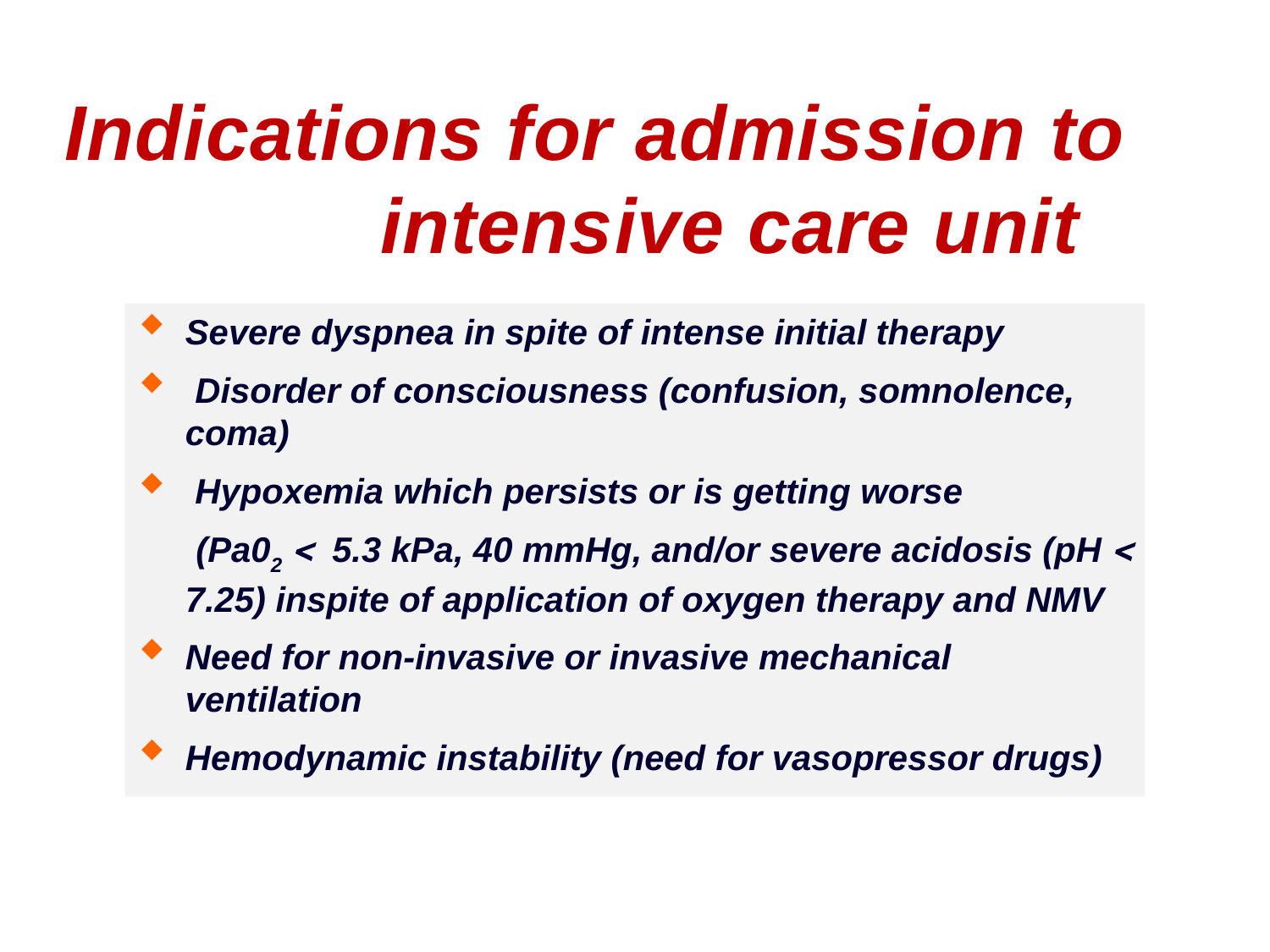

# Indications for admission to               intensive care unit
Severe dyspnea in spite of intense initial therapy
 Disorder of consciousness (confusion, somnolence, coma)
 Hypoxemia which persists or is getting worse
      (Pa02 <  5.3 kPa, 40 mmHg, and/or severe acidosis (pH < 7.25) inspite of application of oxygen therapy and NMV
Need for non-invasive or invasive mechanical ventilation
Hemodynamic instability (need for vasopressor drugs)